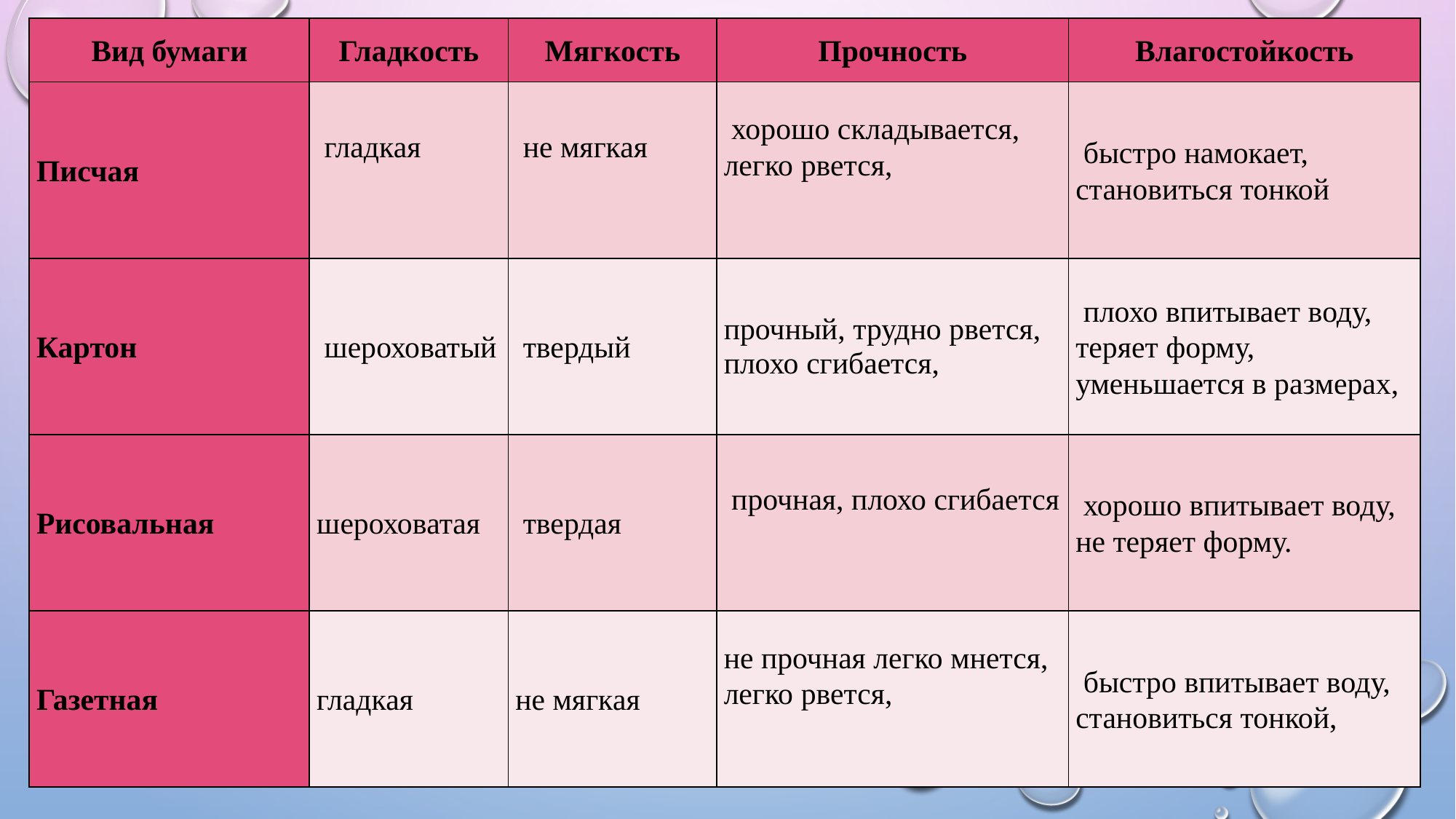

| Вид бумаги | Гладкость | Мягкость | Прочность | Влагостойкость |
| --- | --- | --- | --- | --- |
| Писчая | гладкая | не мягкая | хорошо складывается, легко рвется, | быстро намокает, становиться тонкой |
| Картон | шероховатый | твердый | прочный, трудно рвется, плохо сгибается, | плохо впитывает воду, теряет форму, уменьшается в размерах, |
| Рисовальная | шероховатая | твердая | прочная, плохо сгибается | хорошо впитывает воду, не теряет форму. |
| Газетная | гладкая | не мягкая | не прочная легко мнется, легко рвется, | быстро впитывает воду, становиться тонкой, |